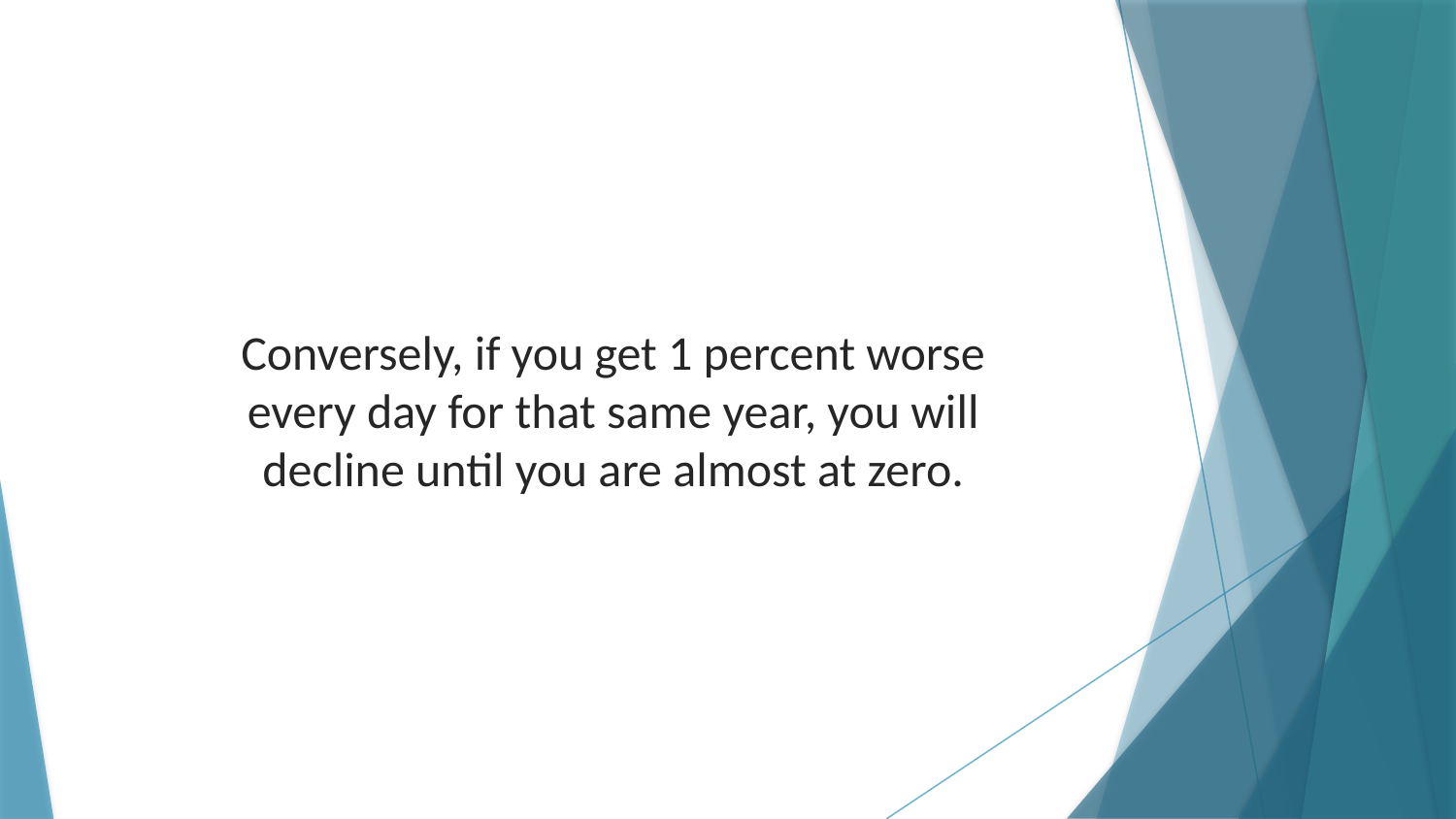

Conversely, if you get 1 percent worse every day for that same year, you will decline until you are almost at zero.